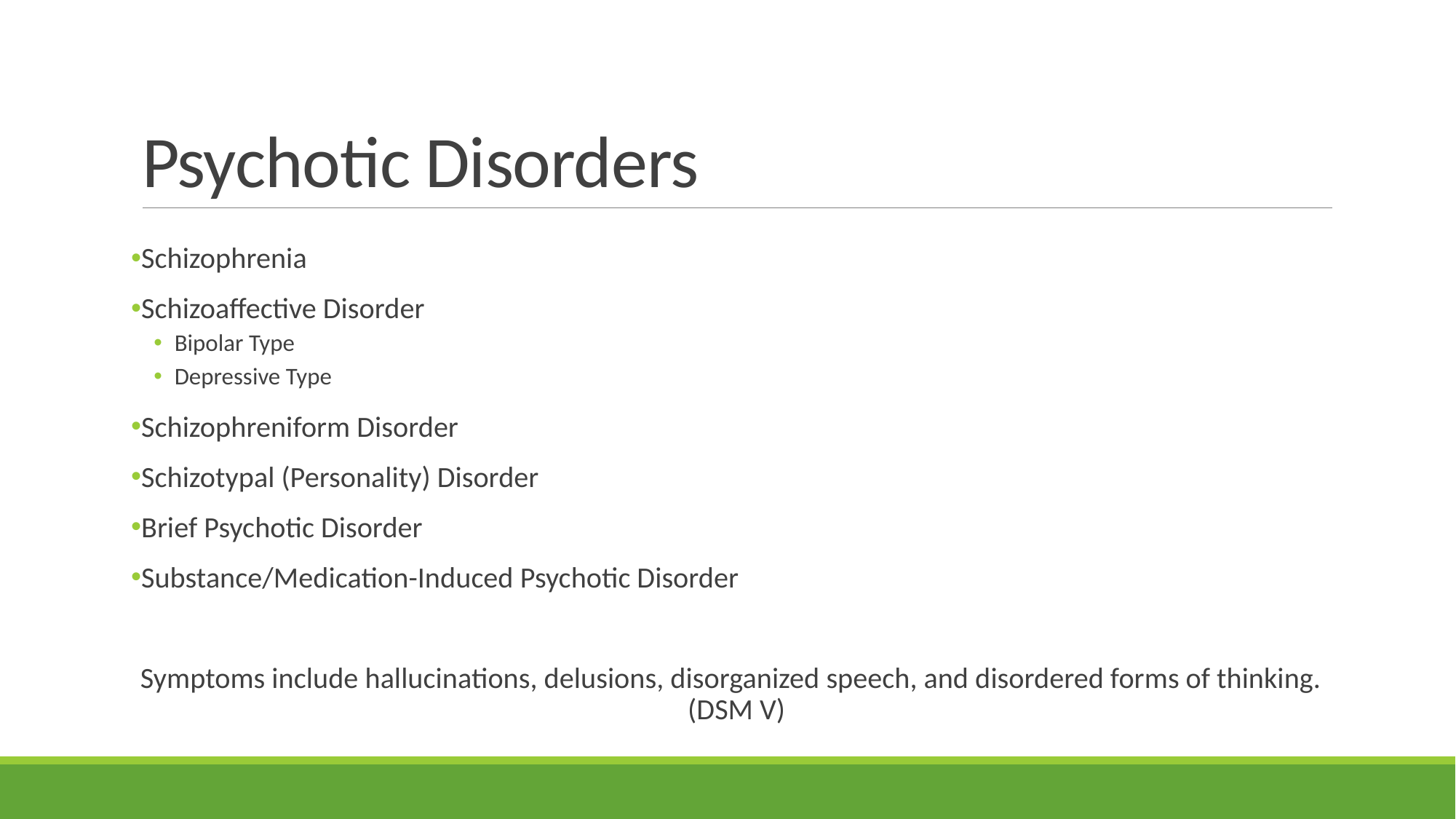

# Psychotic Disorders
Schizophrenia
Schizoaffective Disorder
Bipolar Type
Depressive Type
Schizophreniform Disorder
Schizotypal (Personality) Disorder
Brief Psychotic Disorder
Substance/Medication-Induced Psychotic Disorder

Symptoms include hallucinations, delusions, disorganized speech, and disordered forms of thinking. (DSM V)